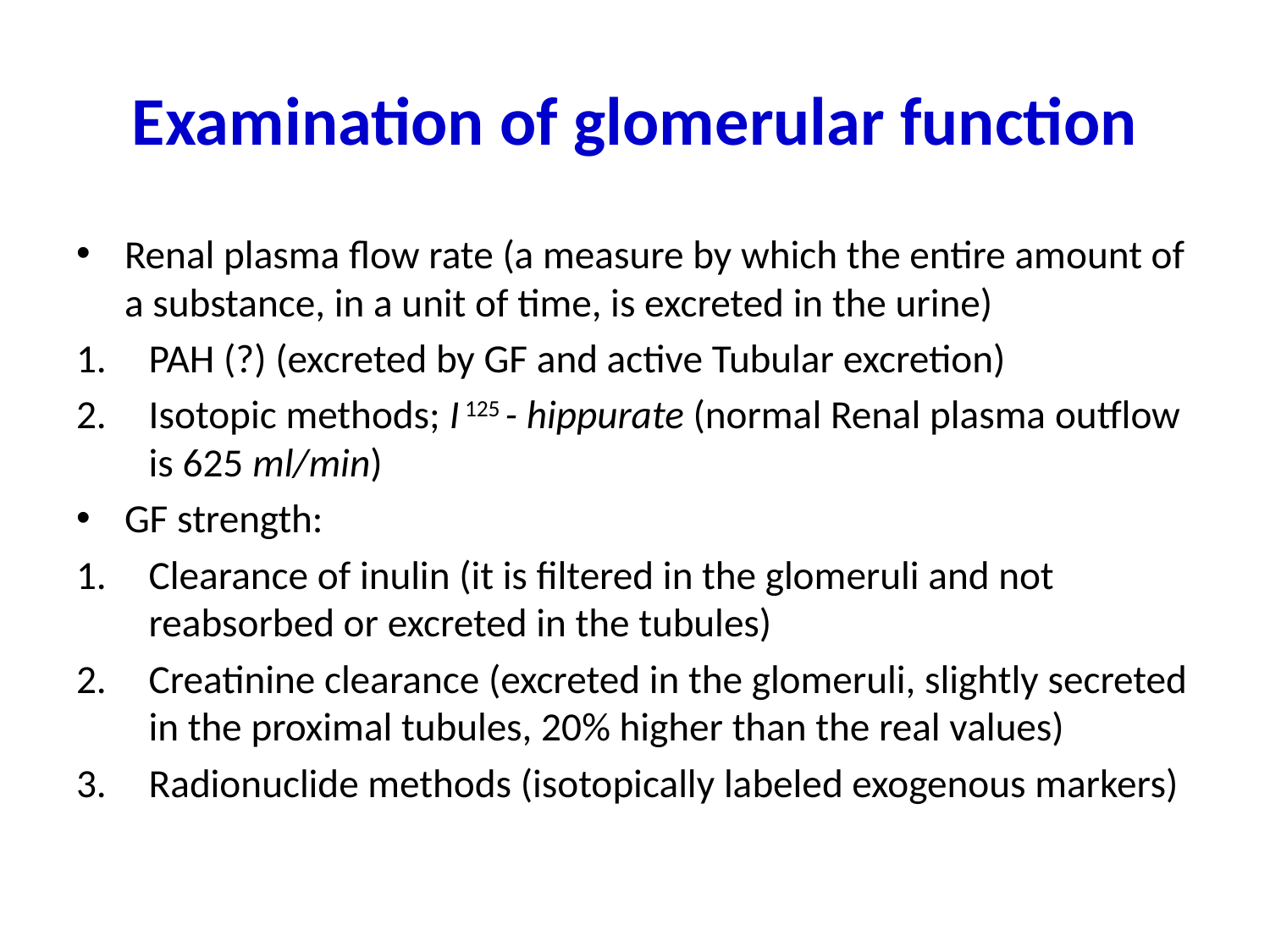

# Еxamination of glomerular function
Renal plasma flow rate (a measure by which the entire amount of a substance, in a unit of time, is excreted in the urine)
PAH (?) (excreted by GF and active Tubular excretion)
Isotopic methods; I 125 - hippurate (normal Renal plasma outflow is 625 ml/min)
GF strength:
Clearance of inulin (it is filtered in the glomeruli and not reabsorbed or excreted in the tubules)
Creatinine clearance (excreted in the glomeruli, slightly secreted in the proximal tubules, 20% higher than the real values)
Radionuclide methods (isotopically labeled exogenous markers)